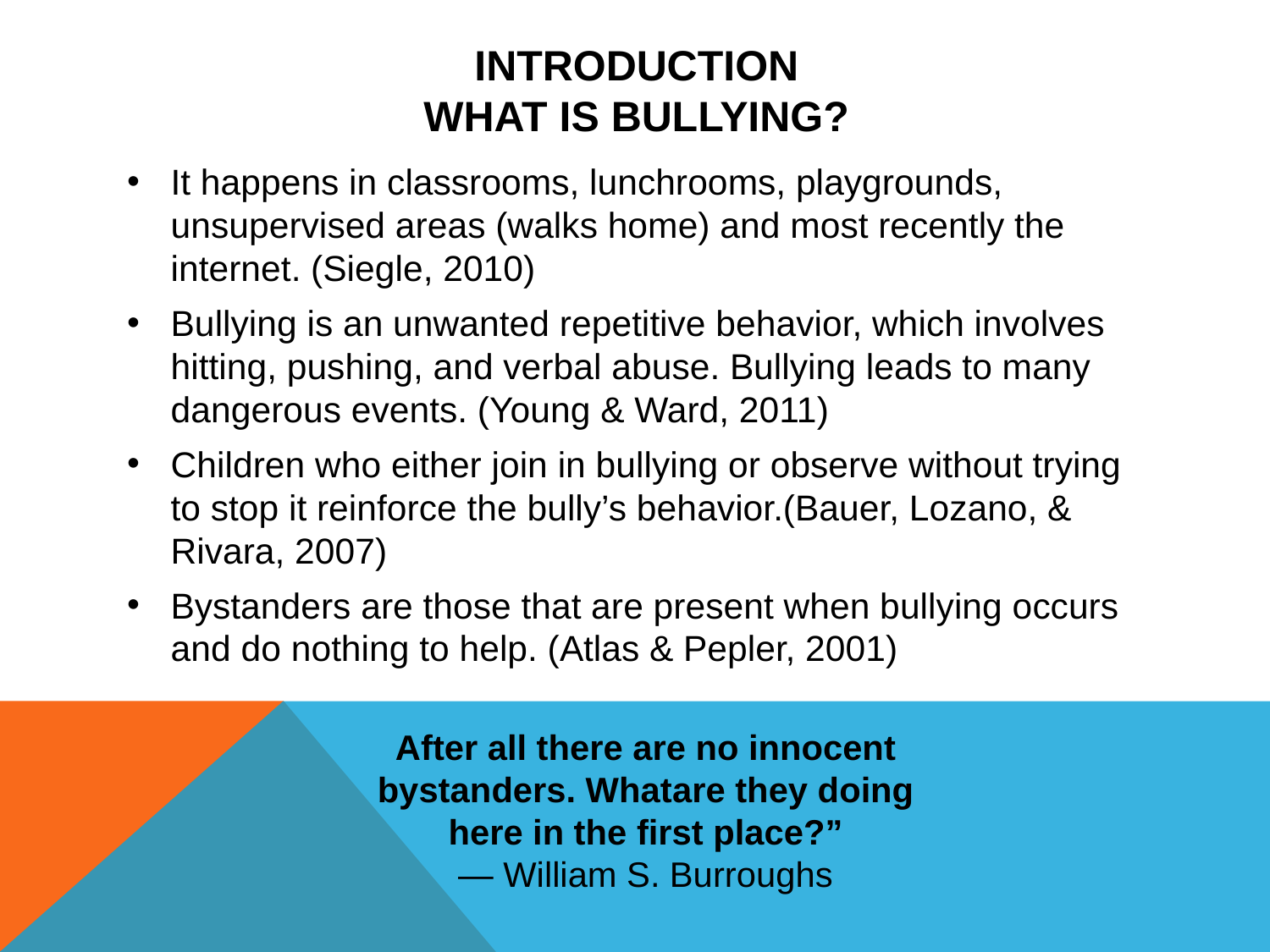

# Introduction What is bullying?
It happens in classrooms, lunchrooms, playgrounds, unsupervised areas (walks home) and most recently the internet. (Siegle, 2010)
Bullying is an unwanted repetitive behavior, which involves hitting, pushing, and verbal abuse. Bullying leads to many dangerous events. (Young & Ward, 2011)
Children who either join in bullying or observe without trying to stop it reinforce the bully’s behavior.(Bauer, Lozano, & Rivara, 2007)
Bystanders are those that are present when bullying occurs and do nothing to help. (Atlas & Pepler, 2001)

After all there are no innocent bystanders. What are they doing here in the first place?”
— William S. Burroughs